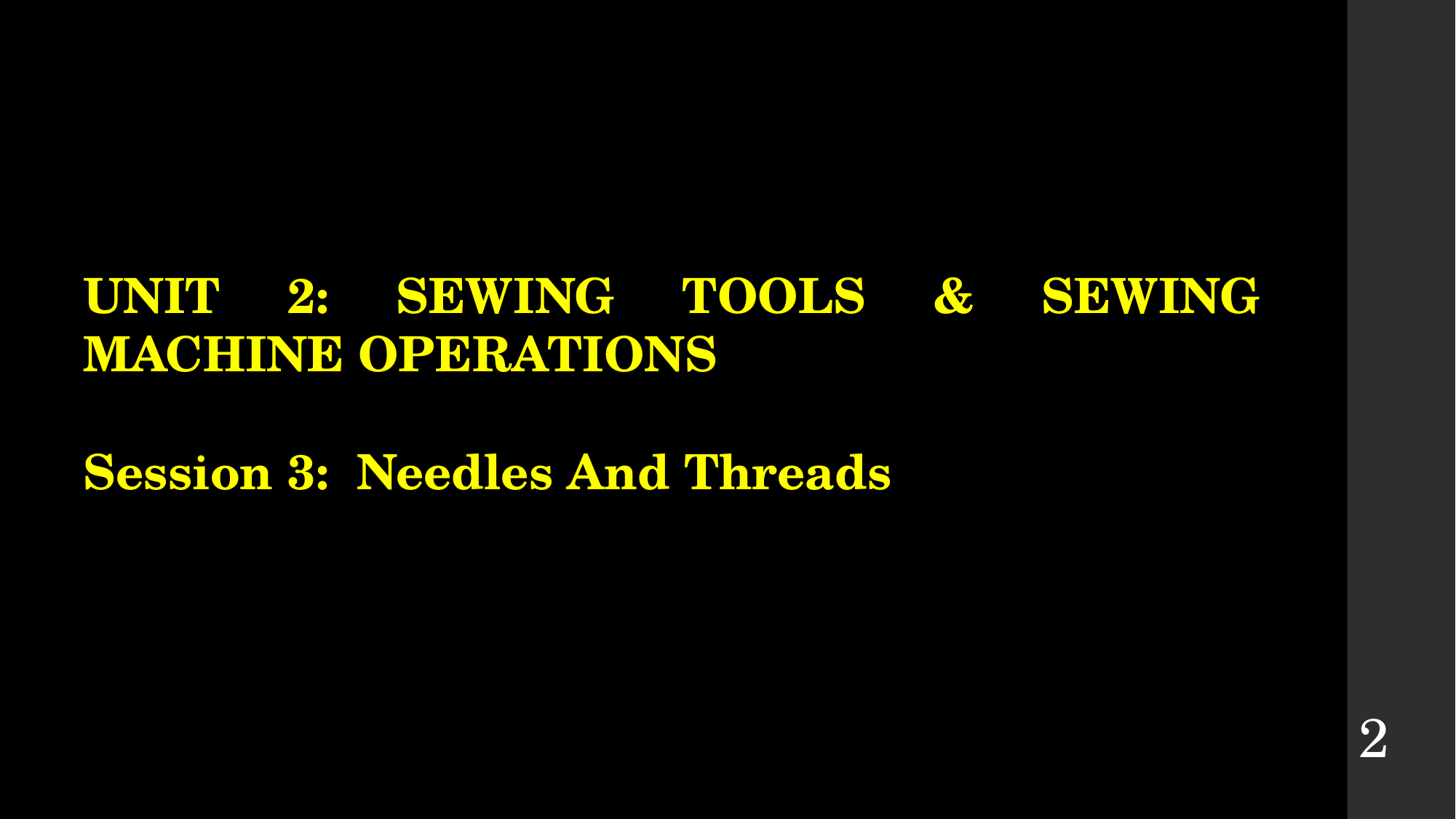

UNIT 2: SEWING TOOLS & SEWING MACHINE OPERATIONS

Session 3:  Needles And Threads
2